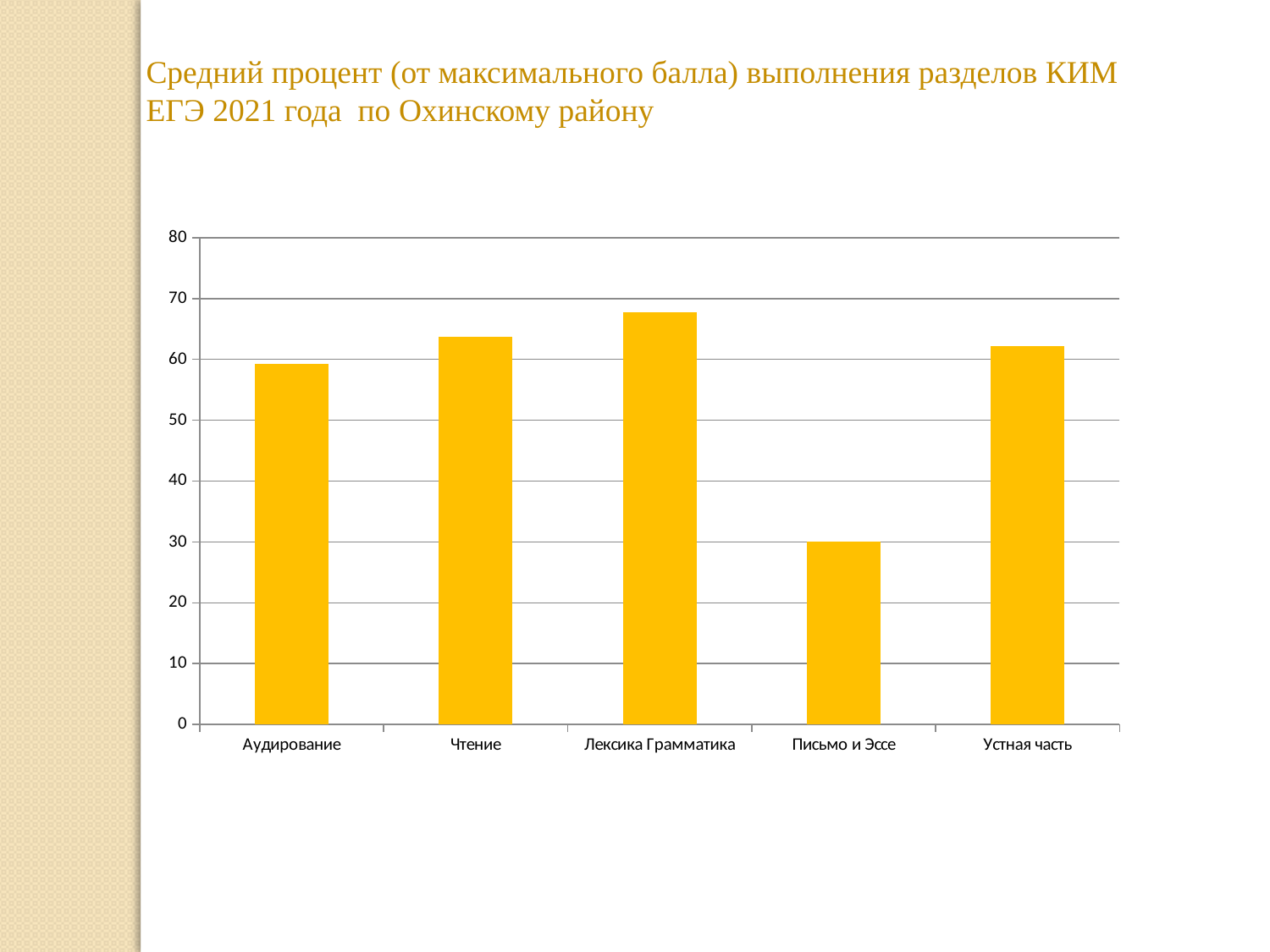

Средний процент (от максимального балла) выполнения разделов КИМ
ЕГЭ 2021 года  по Охинскому району

### Chart

| Category | Ряд 1 | Ряд 2 | Ряд 3 |
|---|---|---|---|
| Аудирование | 59.2 | None | None |
| Чтение | 63.77 | None | None |
| Лексика Грамматика | 67.7 | None | None |
| Письмо и Эссе | 30.0 | None | None |
| Устная часть | 62.2 | None | None |